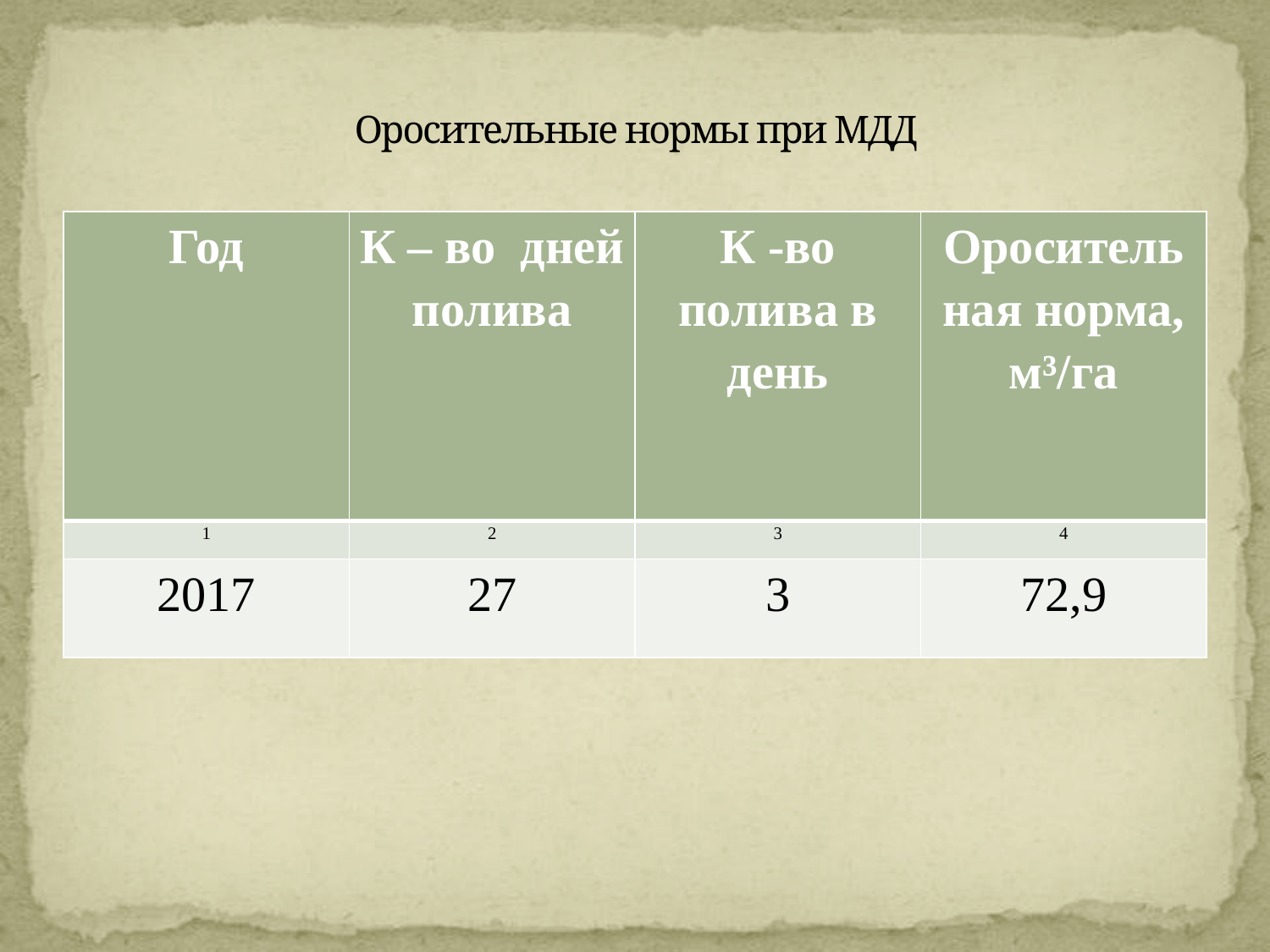

# Оросительные нормы при МДД
| Год | К – во дней полива | К -во полива в день | Оросительная норма, м³/га |
| --- | --- | --- | --- |
| 1 | 2 | 3 | 4 |
| 2017 | 27 | 3 | 72,9 |